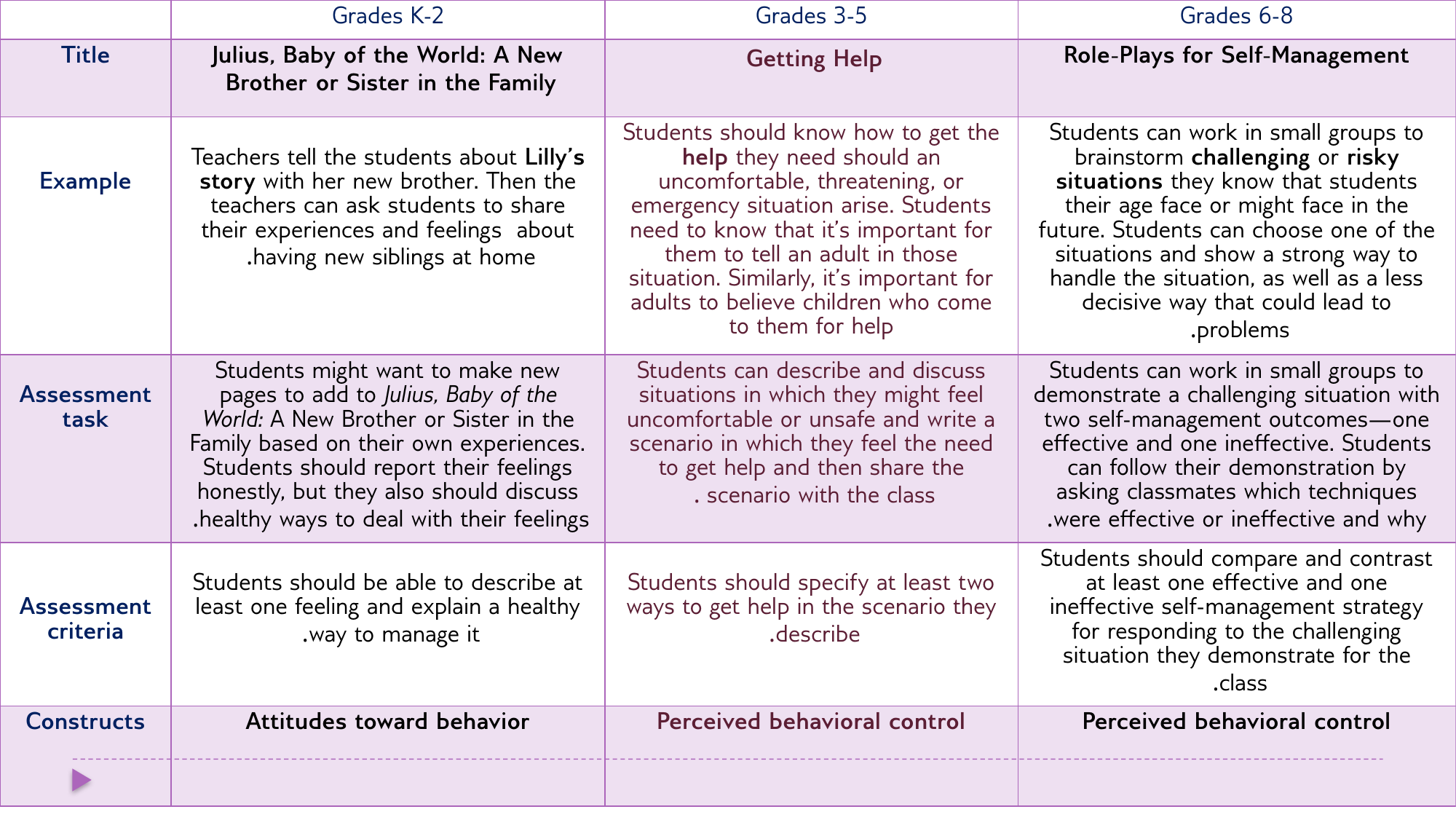

|  | Grades K-2 | Grades 3-5 | Grades 6-8 |
| --- | --- | --- | --- |
| Title | Julius, Baby of the World: A New Brother or Sister in the Family | Getting Help | Role-Plays for Self-Management |
| Example | Teachers tell the students about Lilly’s story with her new brother. Then the teachers can ask students to share their experiences and feelings about having new siblings at home. | Students should know how to get the help they need should an uncomfortable, threatening, or emergency situation arise. Students need to know that it’s important for them to tell an adult in those situation. Similarly, it’s important for adults to believe children who come to them for help | Students can work in small groups to brainstorm challenging or risky situations they know that students their age face or might face in the future. Students can choose one of the situations and show a strong way to handle the situation, as well as a less decisive way that could lead to problems. |
| Assessment task | Students might want to make new pages to add to Julius, Baby of the World: A New Brother or Sister in the Family based on their own experiences. Students should report their feelings honestly, but they also should discuss healthy ways to deal with their feelings. | Students can describe and discuss situations in which they might feel uncomfortable or unsafe and write a scenario in which they feel the need to get help and then share the scenario with the class . | Students can work in small groups to demonstrate a challenging situation with two self-management outcomes—one effective and one ineffective. Students can follow their demonstration by asking classmates which techniques were effective or ineffective and why. |
| Assessment criteria | Students should be able to describe at least one feeling and explain a healthy way to manage it. | Students should specify at least two ways to get help in the scenario they describe. | Students should compare and contrast at least one effective and one ineffective self-management strategy for responding to the challenging situation they demonstrate for the class. |
| Constructs | Attitudes toward behavior | Perceived behavioral control | Perceived behavioral control |